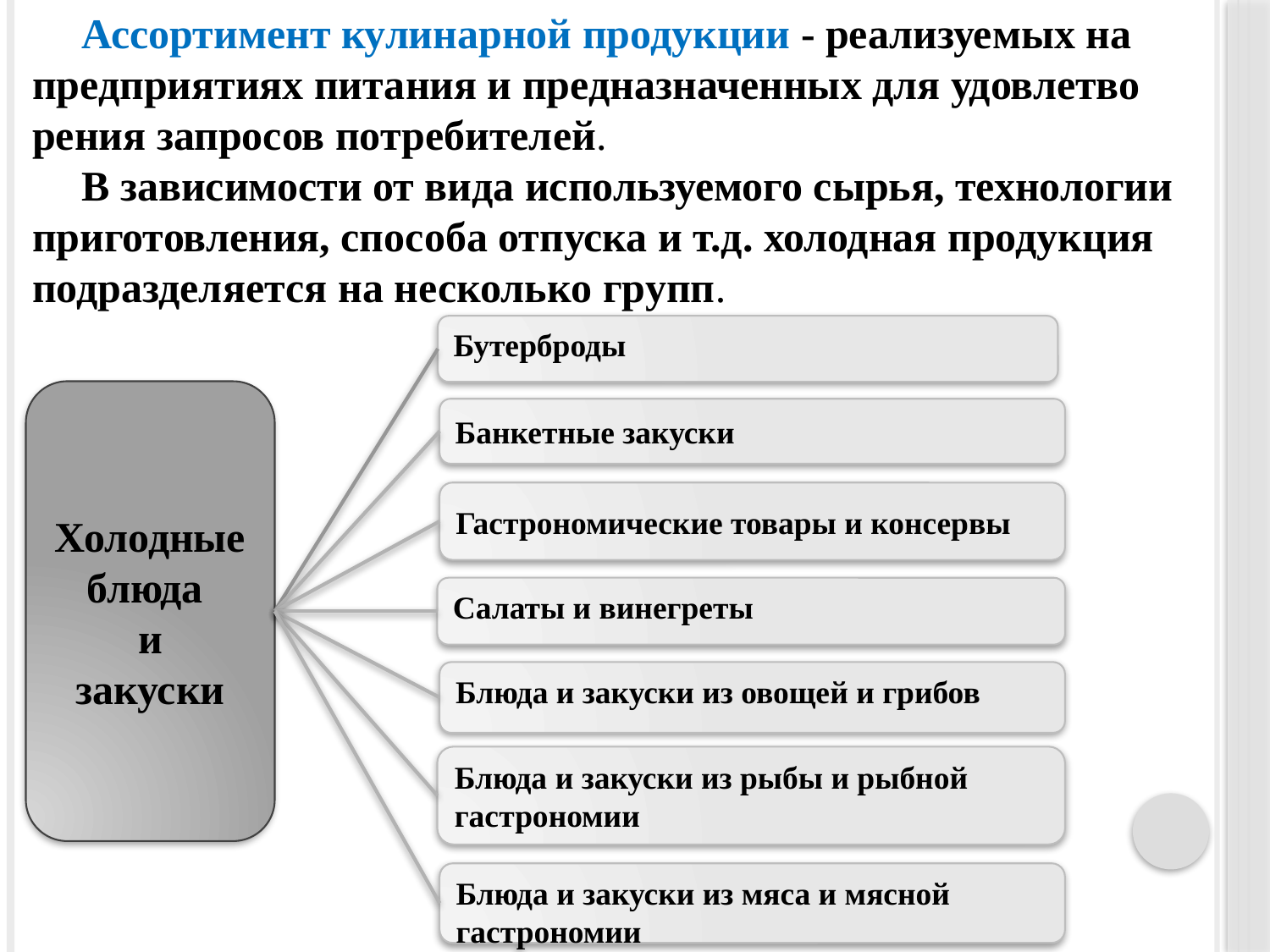

Ас­сорти­мент ку­линар­ной про­дук­ции - ре­али­зу­емых на пред­при­яти­ях пи­тания и пред­назна­чен­ных для удов­летво­рения зап­ро­сов пот­ре­бите­лей.
В за­виси­мос­ти от ви­да ис­пользу­емо­го сырья, тех­но­логии при­готов­ле­ния, спо­соба от­пуска и т.д. хо­лод­ная про­дук­ция под­разде­ля­ет­ся на нес­колько групп.

Бутерброды
Холодные блюда
и
закуски
Банкетные закуски
Гастрономические товары и консервы
Салаты и винегреты
Блюда и закуски из овощей и грибов
Блюда и закуски из рыбы и рыбной гастрономии
Блюда и закуски из мяса и мясной гастрономии